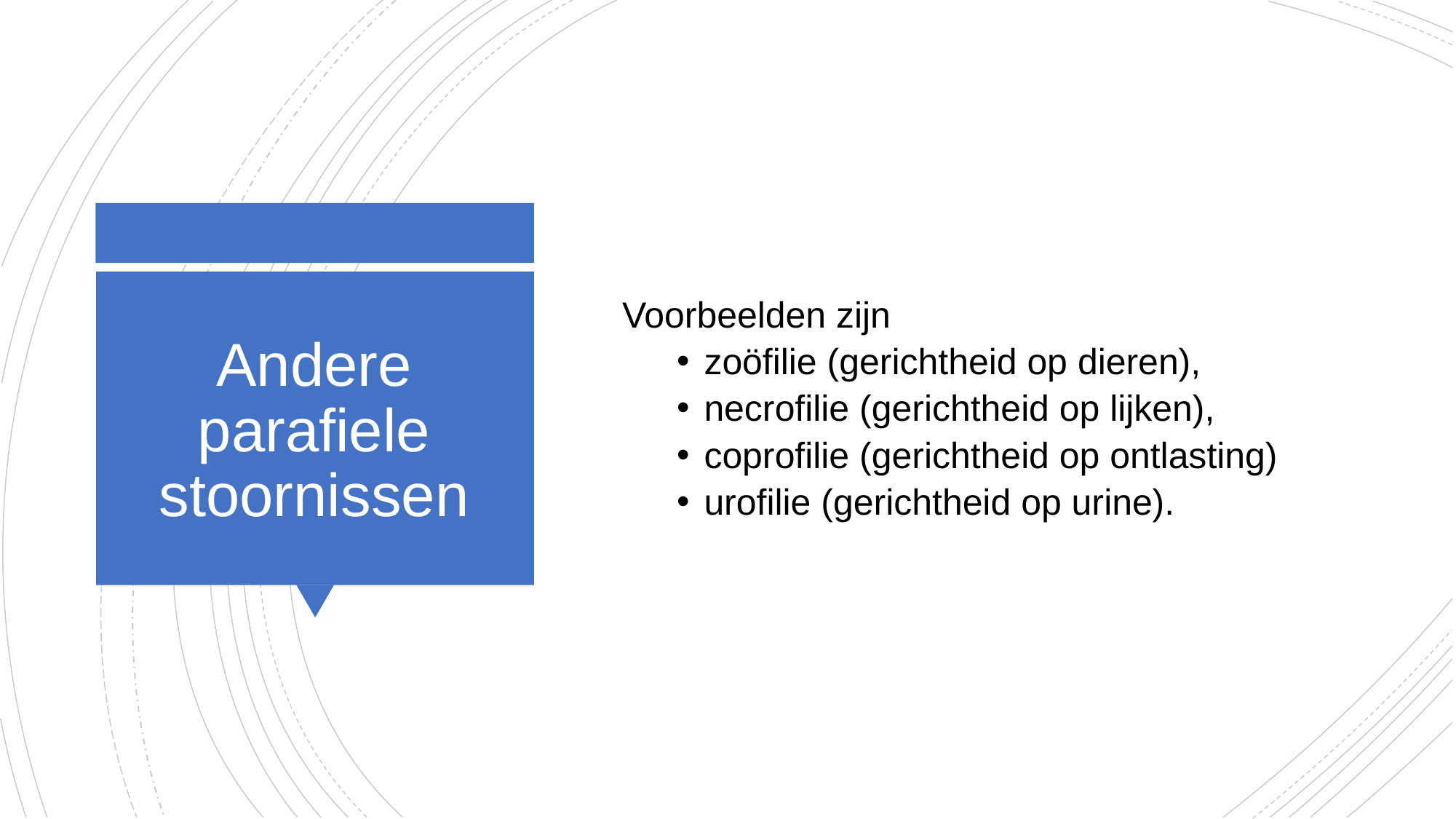

Voorbeelden zijn
zoöfilie (gerichtheid op dieren),
necrofilie (gerichtheid op lijken),
coprofilie (gerichtheid op ontlasting)
urofilie (gerichtheid op urine).

# Andere parafiele stoornissen